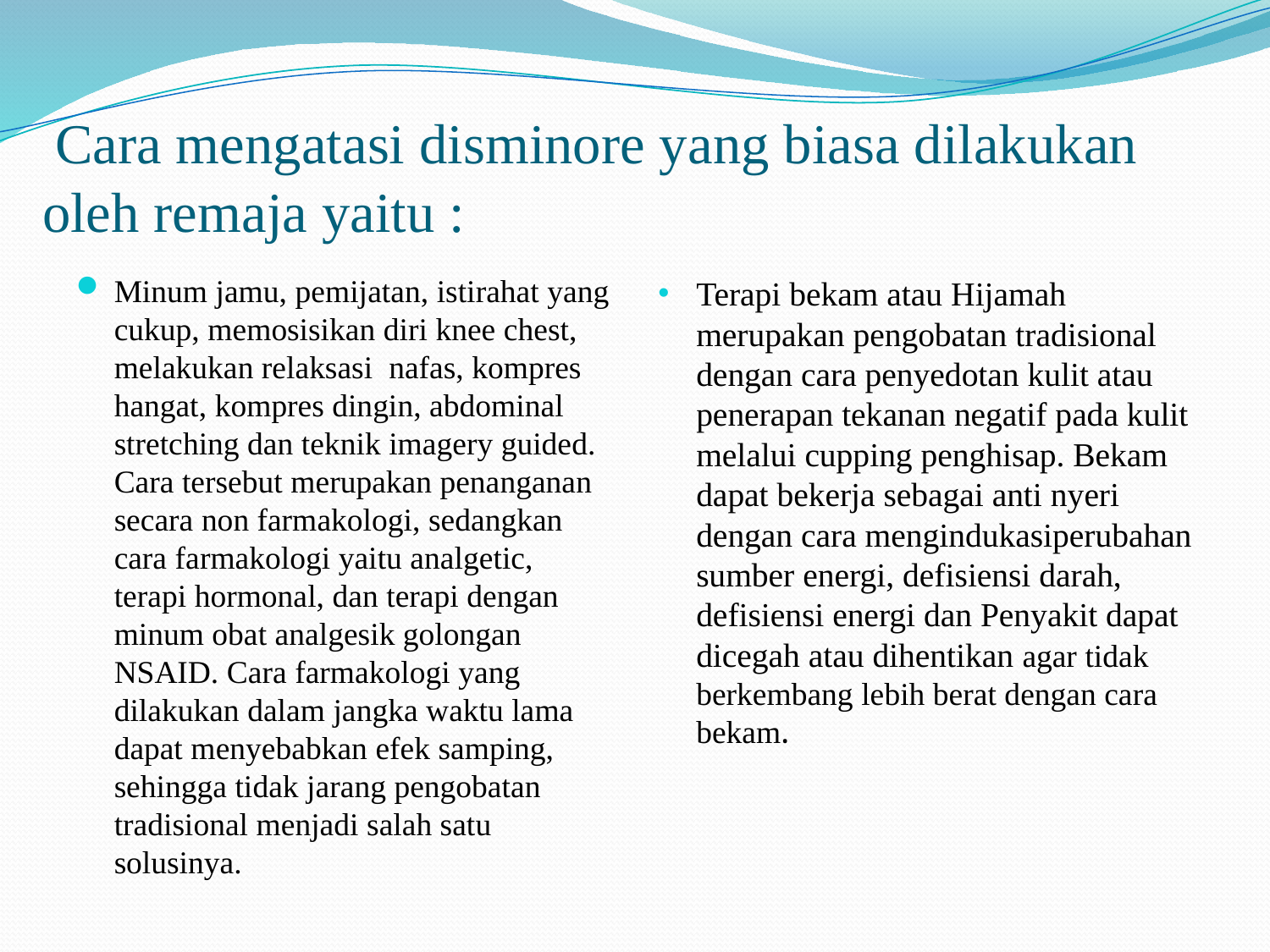

# Cara mengatasi disminore yang biasa dilakukan oleh remaja yaitu :
Minum jamu, pemijatan, istirahat yang cukup, memosisikan diri knee chest, melakukan relaksasi  nafas, kompres hangat, kompres dingin, abdominal stretching dan teknik imagery guided. Cara tersebut merupakan penanganan secara non farmakologi, sedangkan cara farmakologi yaitu analgetic, terapi hormonal, dan terapi dengan minum obat analgesik golongan NSAID. Cara farmakologi yang dilakukan dalam jangka waktu lama dapat menyebabkan efek samping, sehingga tidak jarang pengobatan tradisional menjadi salah satu solusinya.

Terapi bekam atau Hijamah merupakan pengobatan tradisional dengan cara penyedotan kulit atau penerapan tekanan negatif pada kulit melalui cupping penghisap. Bekam dapat bekerja sebagai anti nyeri dengan cara mengindukasiperubahan sumber energi, defisiensi darah, defisiensi energi dan Penyakit dapat dicegah atau dihentikan agar tidak berkembang lebih berat dengan cara bekam.